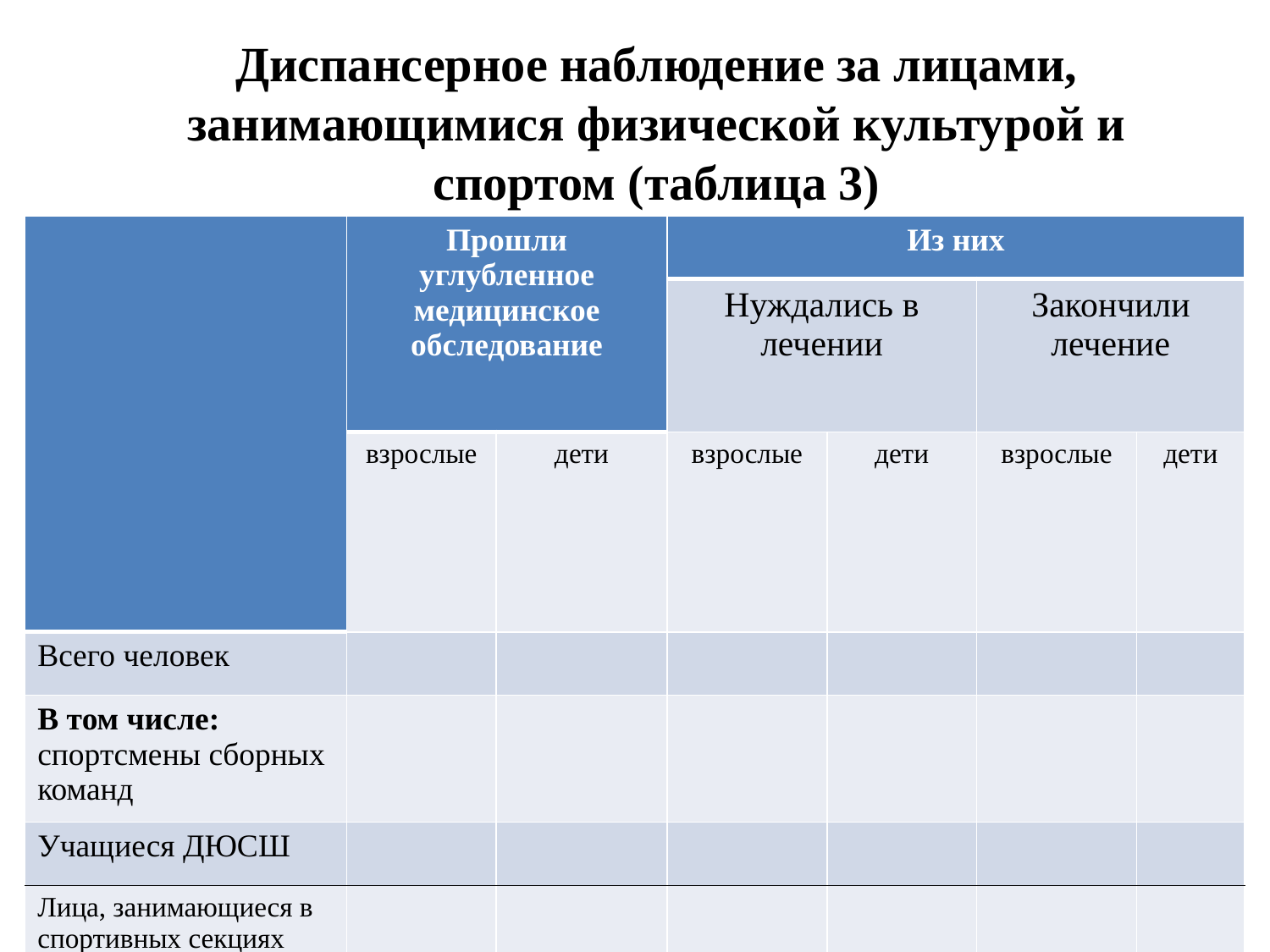

# Диспансерное наблюдение за лицами, занимающимися физической культурой и спортом (таблица 3)
|  | Прошли углубленное медицинское обследование |  | Из них |  |  |  |
| --- | --- | --- | --- | --- | --- | --- |
|  |  |  | Нуждались в лечении |  | Закончили лечение |  |
|  | взрослые | дети | взрослые | дети | взрослые | дети |
| Всего человек |  |  |  |  |  |  |
| В том числе: спортсмены сборных команд |  |  |  |  |  |  |
| Учащиеся ДЮСШ |  |  |  |  |  |  |
| Лица, занимающиеся в спортивных секциях |  |  |  |  |  |  |
| Лица, занимающиеся в группах ОФП, «здоровья» и др. |  |  |  |  |  |  |